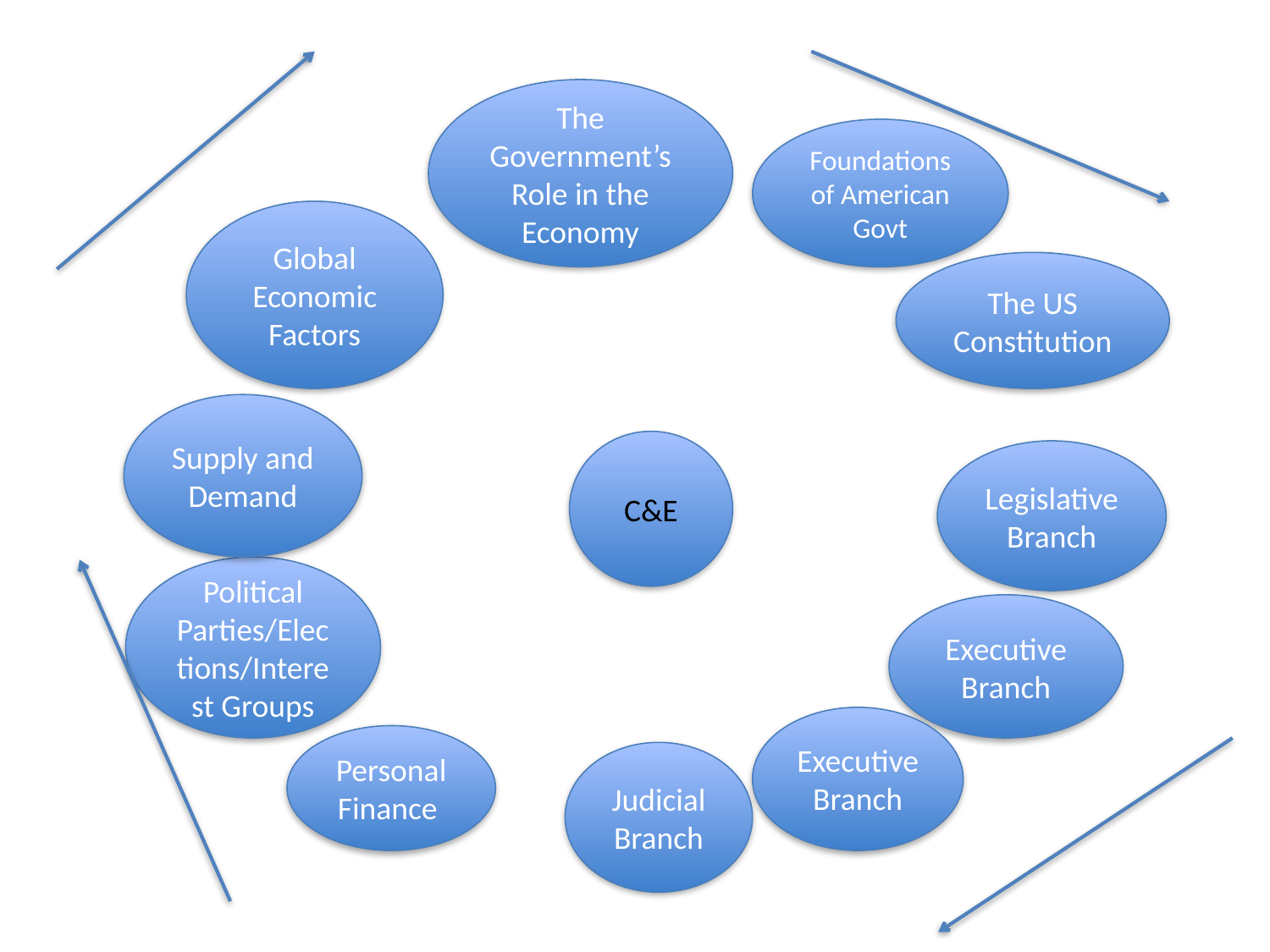

The Government’s Role in the Economy
Foundations of American Govt
Global Economic Factors
The US Constitution
Supply and Demand
C&E
Legislative Branch
Political Parties/Elections/Interest Groups
Executive Branch
Executive Branch
Personal Finance
Judicial Branch